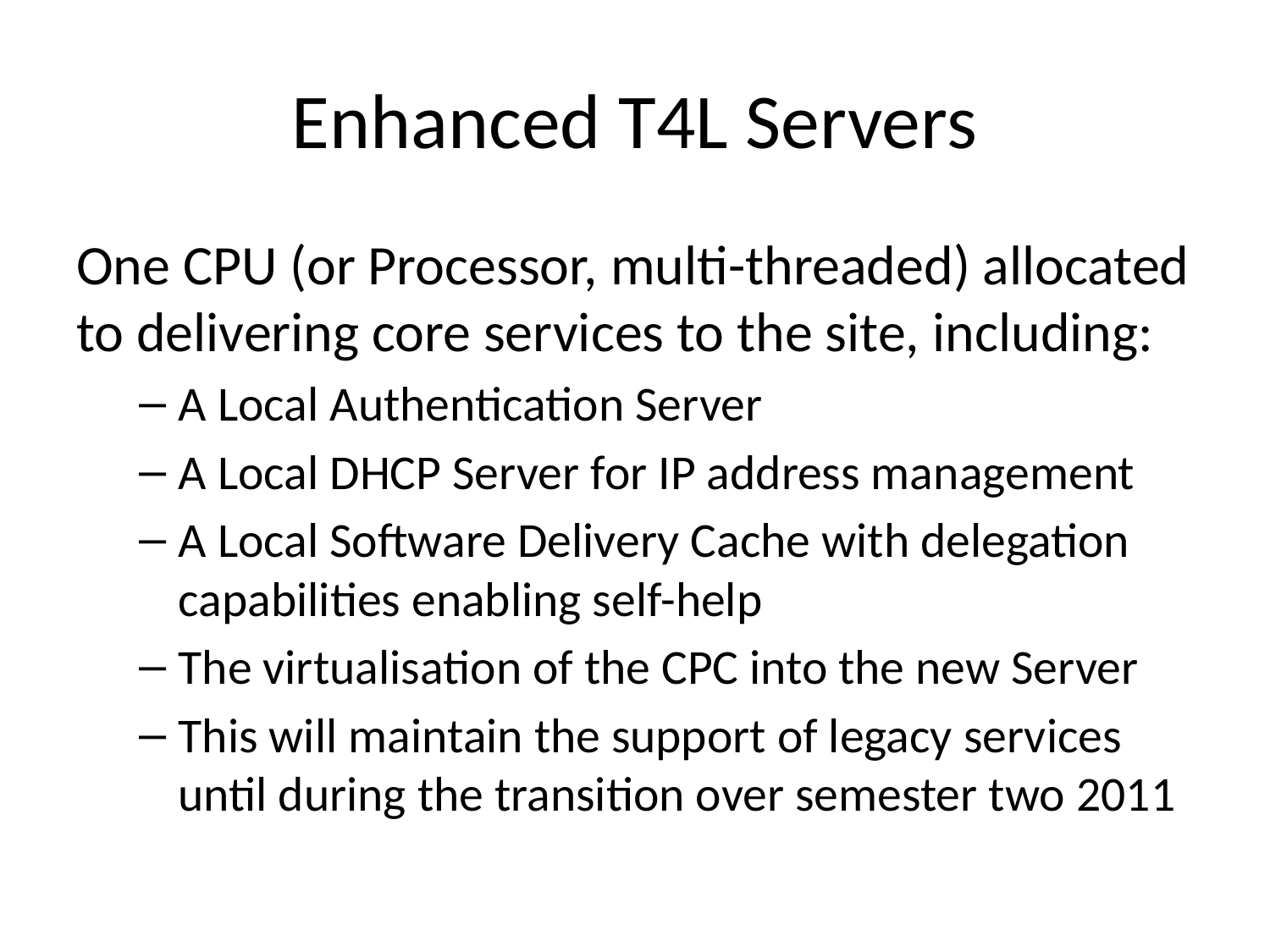

# Enhanced T4L Servers
One CPU (or Processor, multi-threaded) allocated to delivering core services to the site, including:
A Local Authentication Server
A Local DHCP Server for IP address management
A Local Software Delivery Cache with delegation capabilities enabling self-help
The virtualisation of the CPC into the new Server
This will maintain the support of legacy services until during the transition over semester two 2011